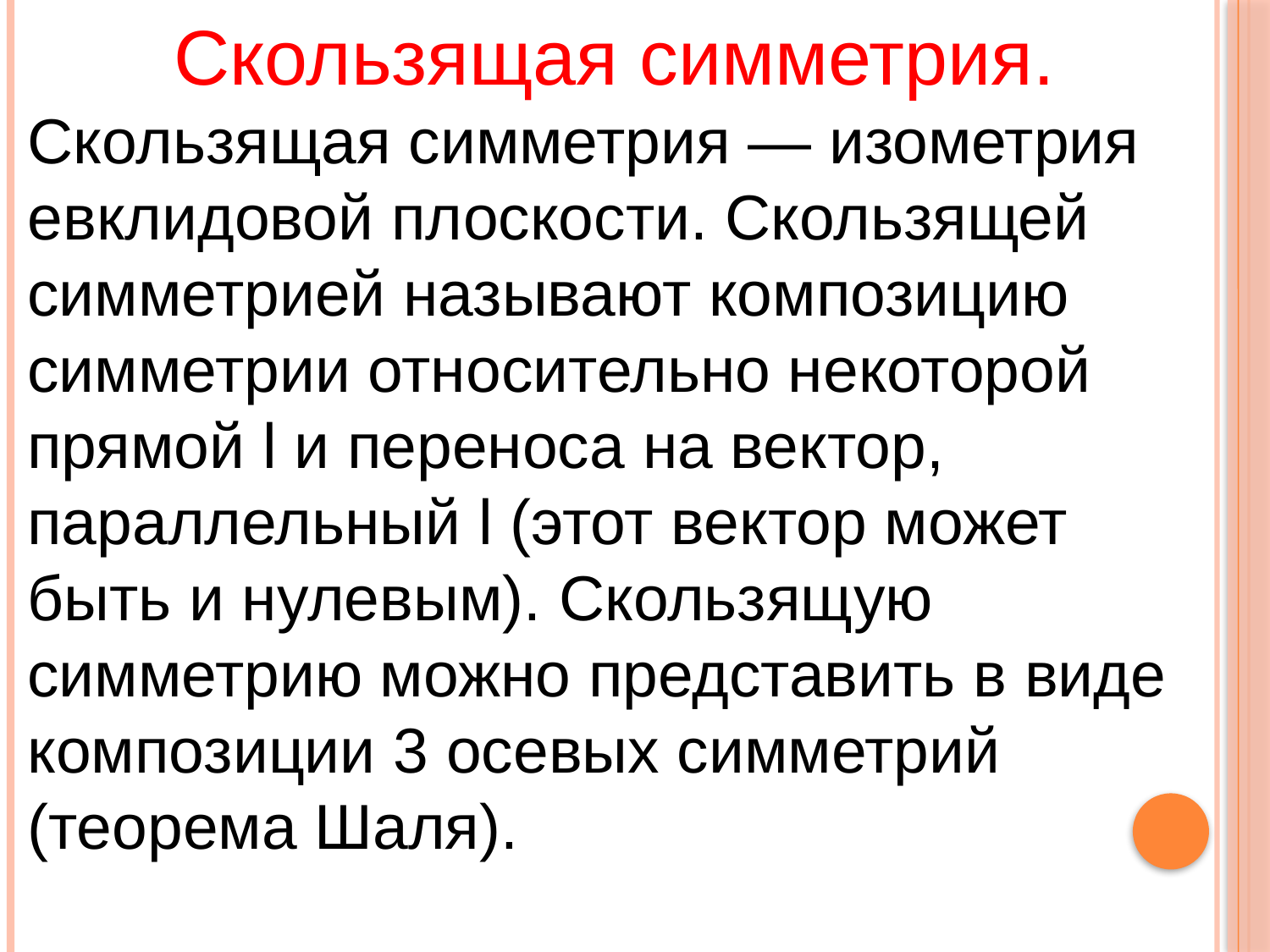

Скользящая симметрия.
Скользящая симметрия — изометрия евклидовой плоскости. Скользящей симметрией называют композицию симметрии относительно некоторой прямой l и переноса на вектор, параллельный l (этот вектор может быть и нулевым). Скользящую симметрию можно представить в виде композиции 3 осевых симметрий (теорема Шаля).